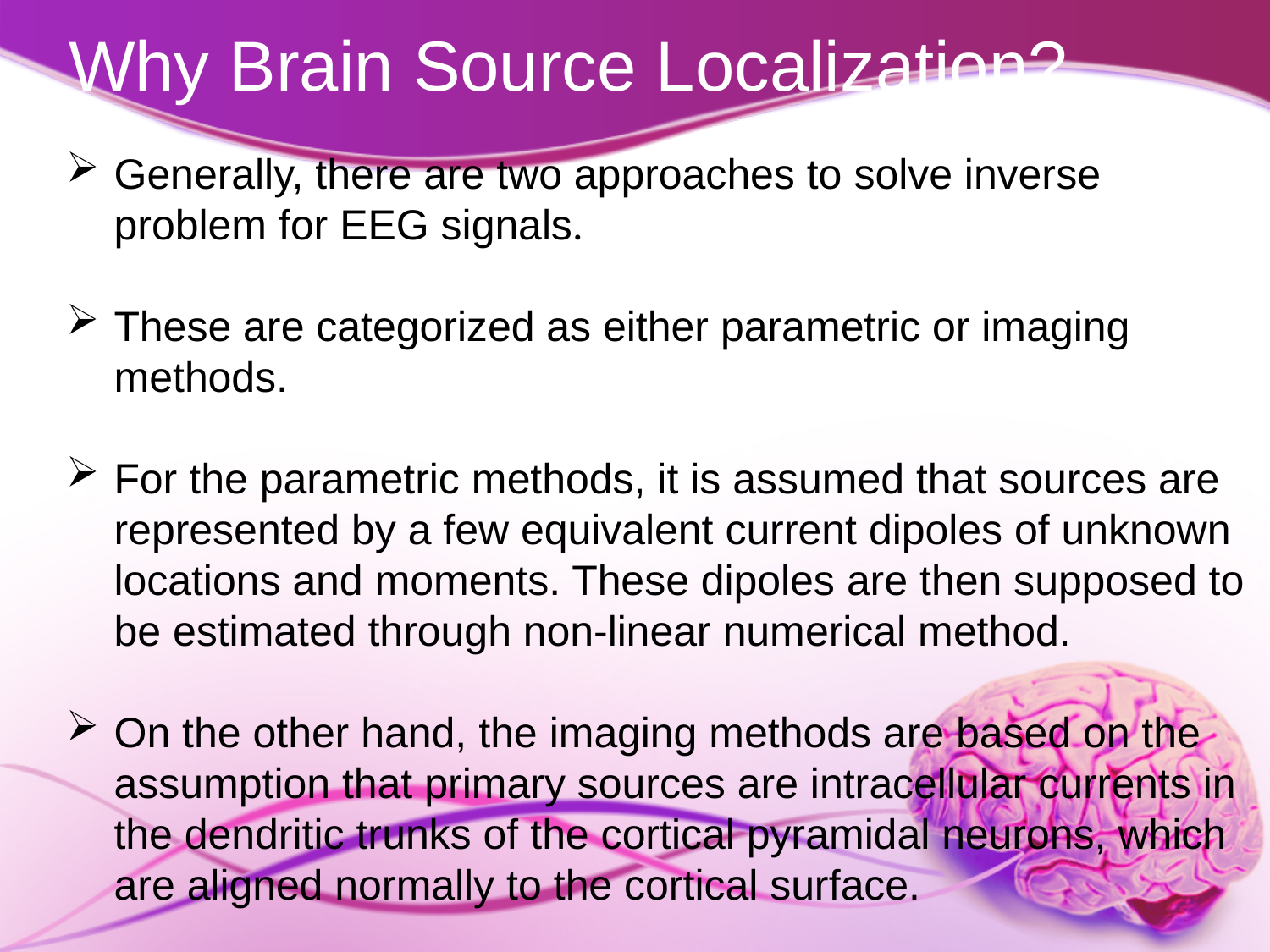

# Why Brain Source Localization?

Generally, there are two approaches to solve inverse problem for EEG signals.

These are categorized as either parametric or imaging methods.

For the parametric methods, it is assumed that sources are represented by a few equivalent current dipoles of unknown locations and moments. These dipoles are then supposed to be estimated through non-linear numerical method.

On the other hand, the imaging methods are based on the assumption that primary sources are intracellular currents in the dendritic trunks of the cortical pyramidal neurons, which are aligned normally to the cortical surface.